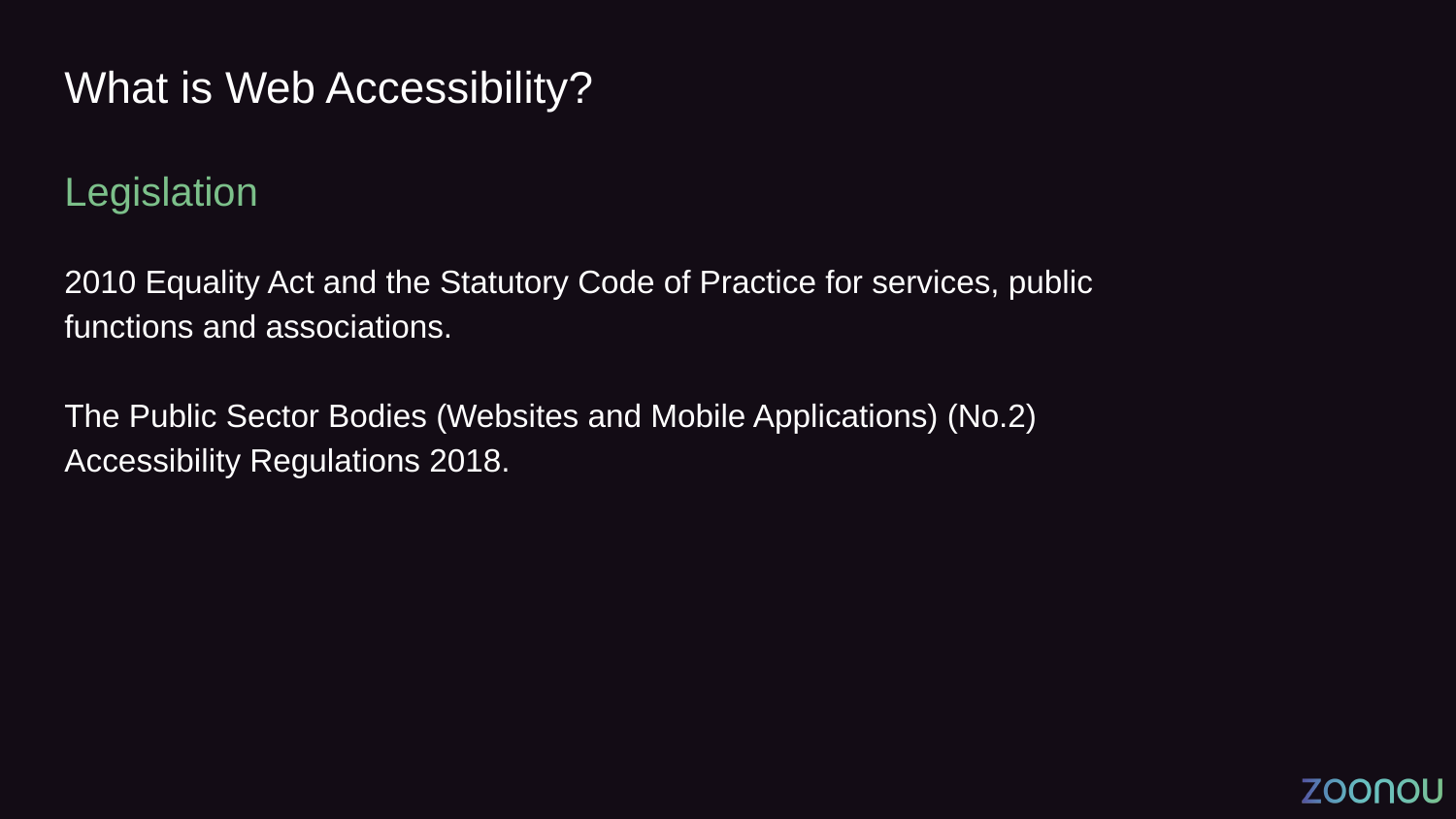

# What is Web Accessibility?
Legislation
2010 Equality Act and the Statutory Code of Practice for services, public functions and associations.

The Public Sector Bodies (Websites and Mobile Applications) (No.2) Accessibility Regulations 2018.